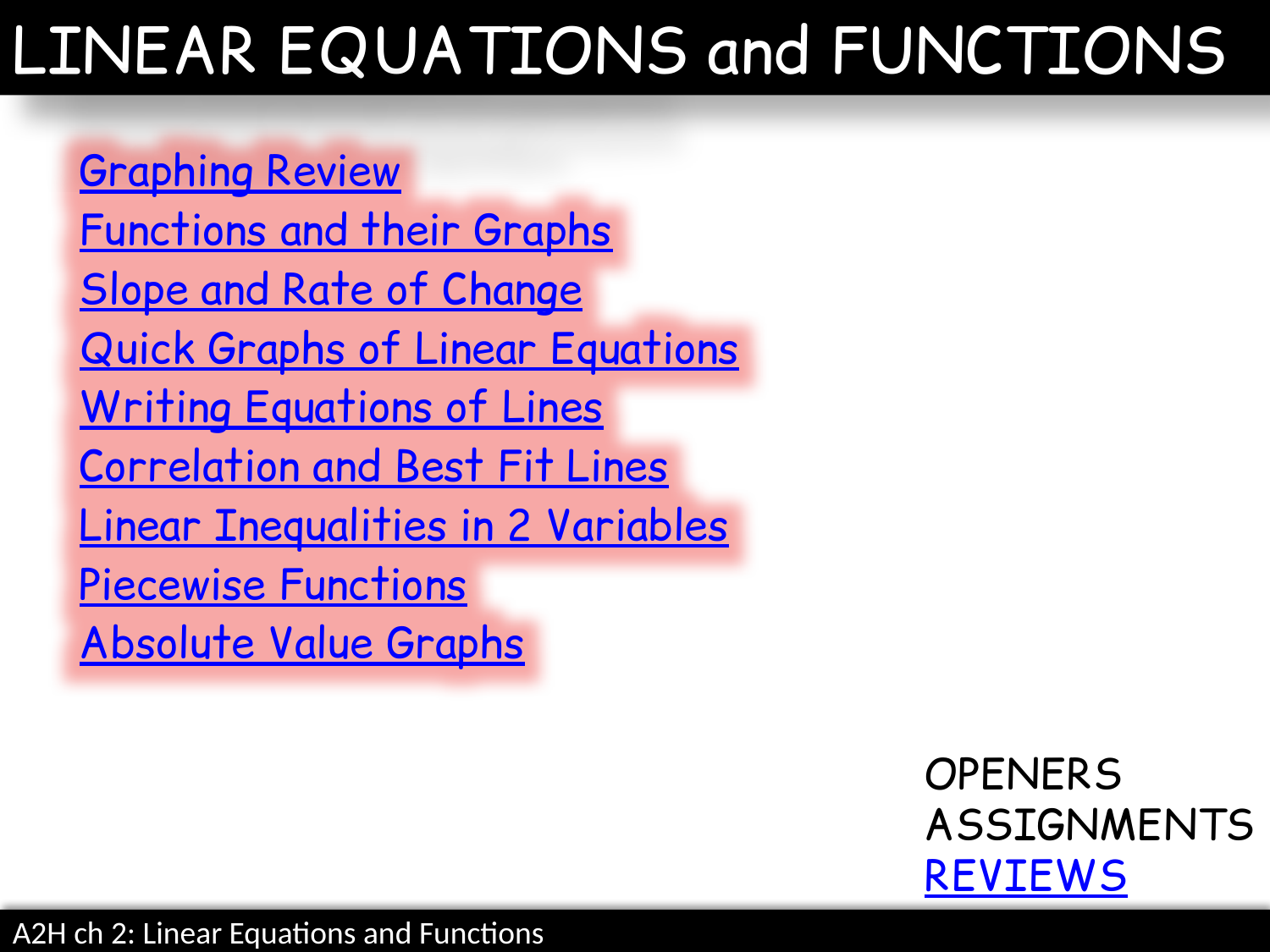

LINEAR EQUATIONS and FUNCTIONS
Graphing Review
Functions and their Graphs
Slope and Rate of Change
Quick Graphs of Linear Equations
Writing Equations of Lines
Correlation and Best Fit Lines
Linear Inequalities in 2 Variables
Piecewise Functions
Absolute Value Graphs
OPENERS
ASSIGNMENTS
REVIEWS
A2H ch 2: Linear Equations and Functions